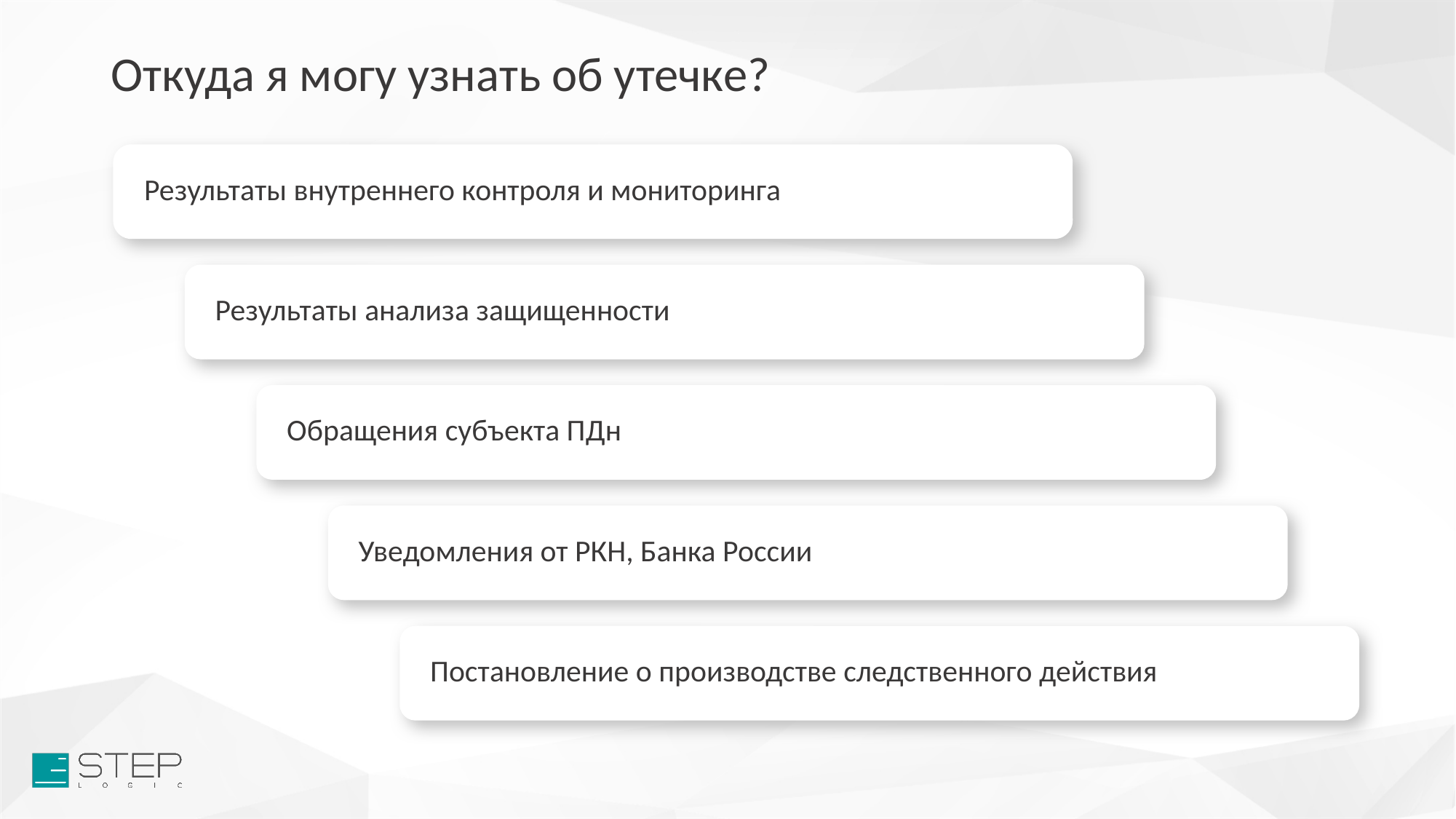

# Откуда я могу узнать об утечке?
Результаты внутреннего контроля и мониторинга
Результаты анализа защищенности
Обращения субъекта ПДн
Уведомления от РКН, Банка России
Постановление о производстве следственного действия